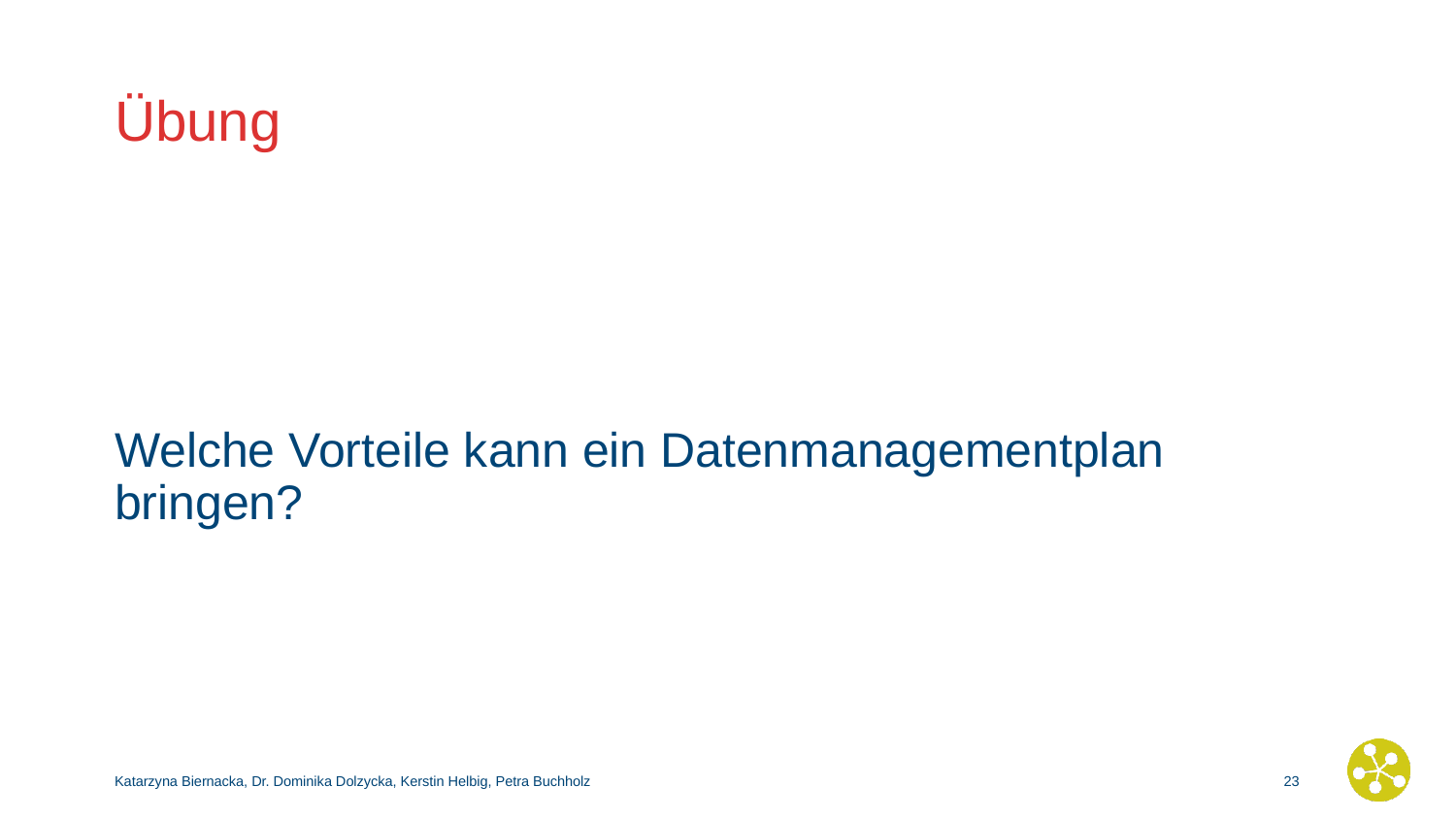

# Übung
Welche Vorteile kann ein Datenmanagementplan bringen?
Katarzyna Biernacka, Dr. Dominika Dolzycka, Kerstin Helbig, Petra Buchholz
23